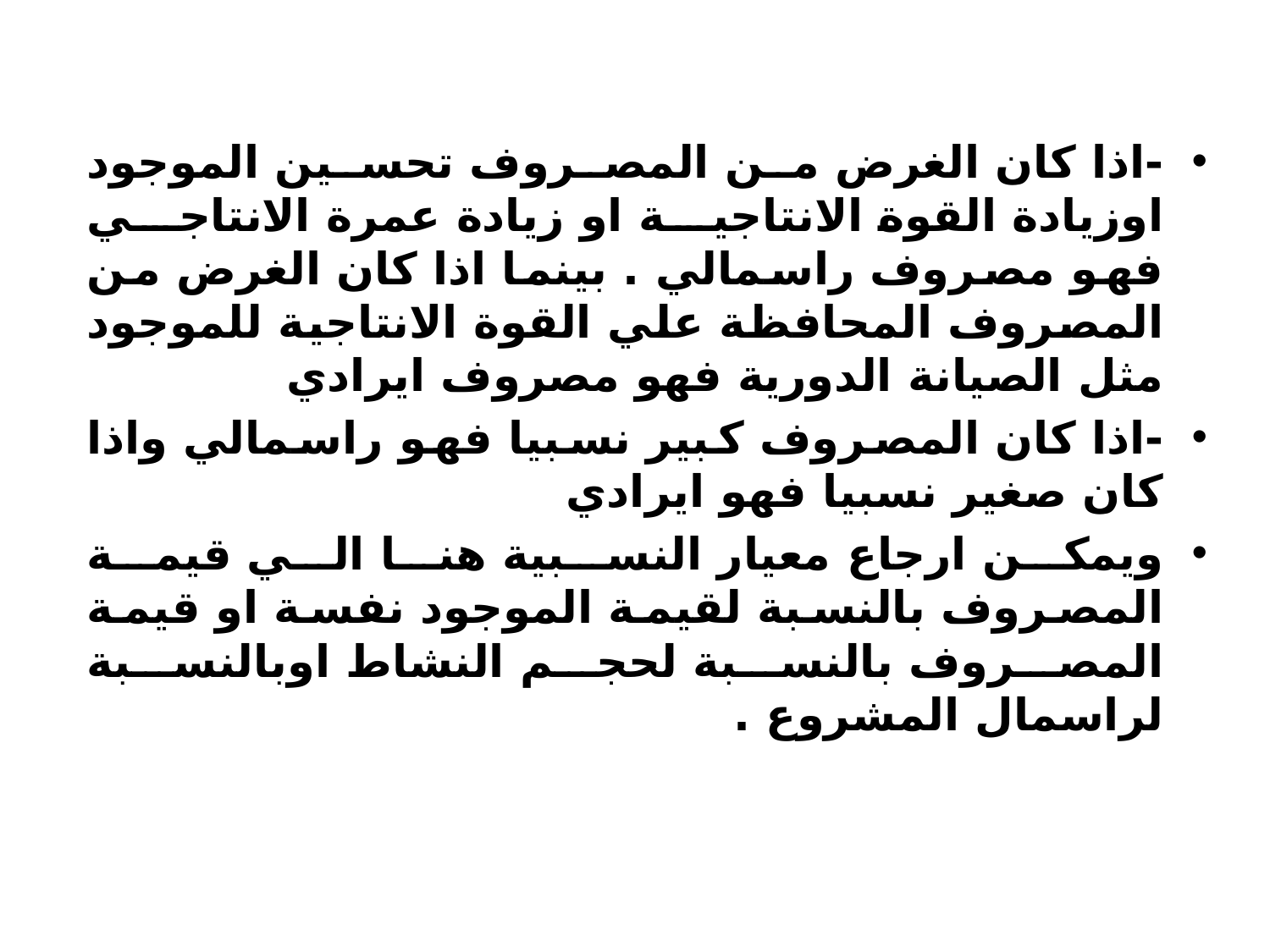

-اذا كان الغرض من المصروف تحسين الموجود اوزيادة القوة الانتاجية او زيادة عمرة الانتاجي فهو مصروف راسمالي . بينما اذا كان الغرض من المصروف المحافظة علي القوة الانتاجية للموجود مثل الصيانة الدورية فهو مصروف ايرادي
-اذا كان المصروف كبير نسبيا فهو راسمالي واذا كان صغير نسبيا فهو ايرادي
ويمكن ارجاع معيار النسبية هنا الي قيمة المصروف بالنسبة لقيمة الموجود نفسة او قيمة المصروف بالنسبة لحجم النشاط اوبالنسبة لراسمال المشروع .